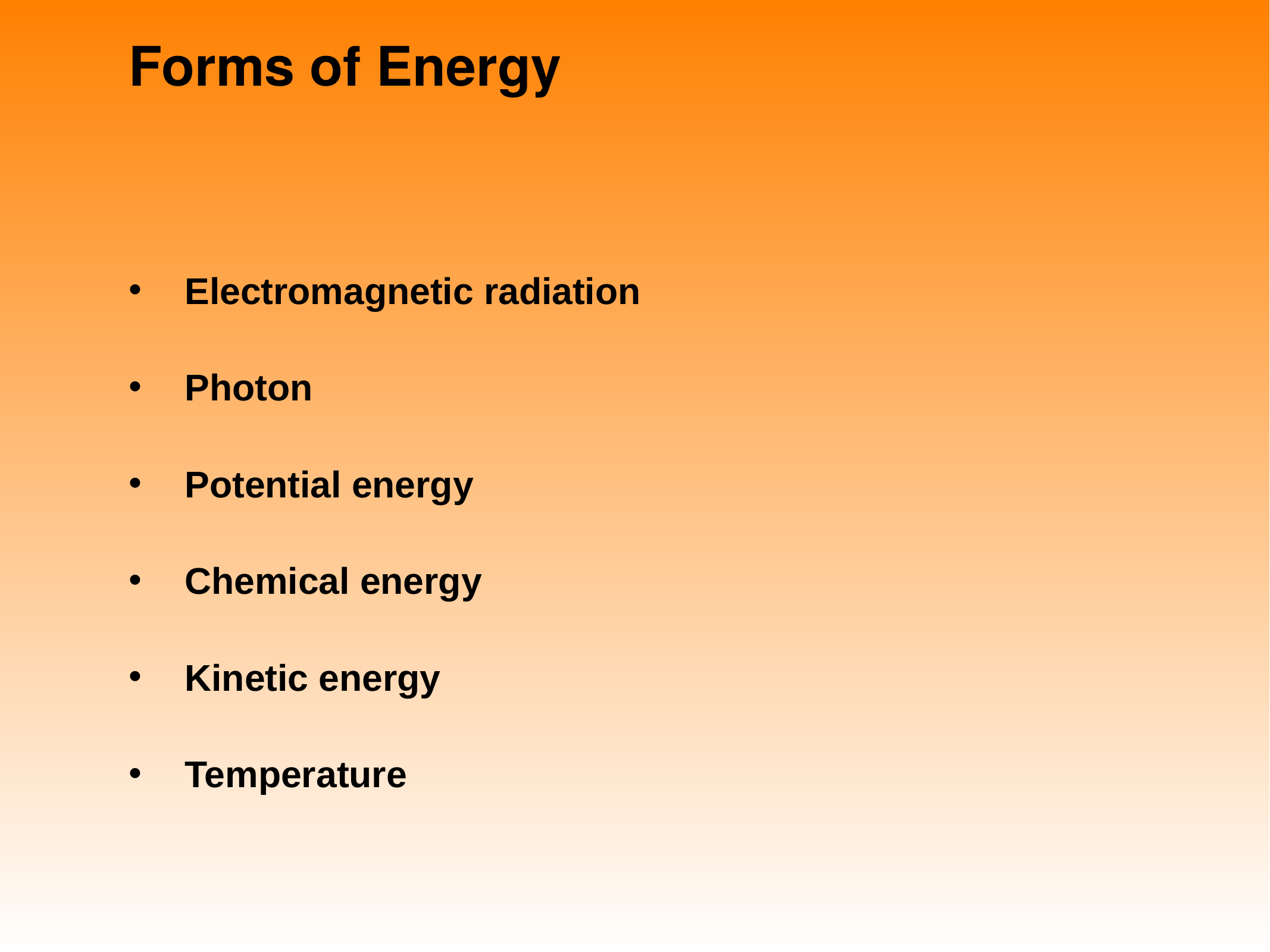

# Forms of Energy
Electromagnetic radiation
Photon
Potential energy
Chemical energy
Kinetic energy
Temperature